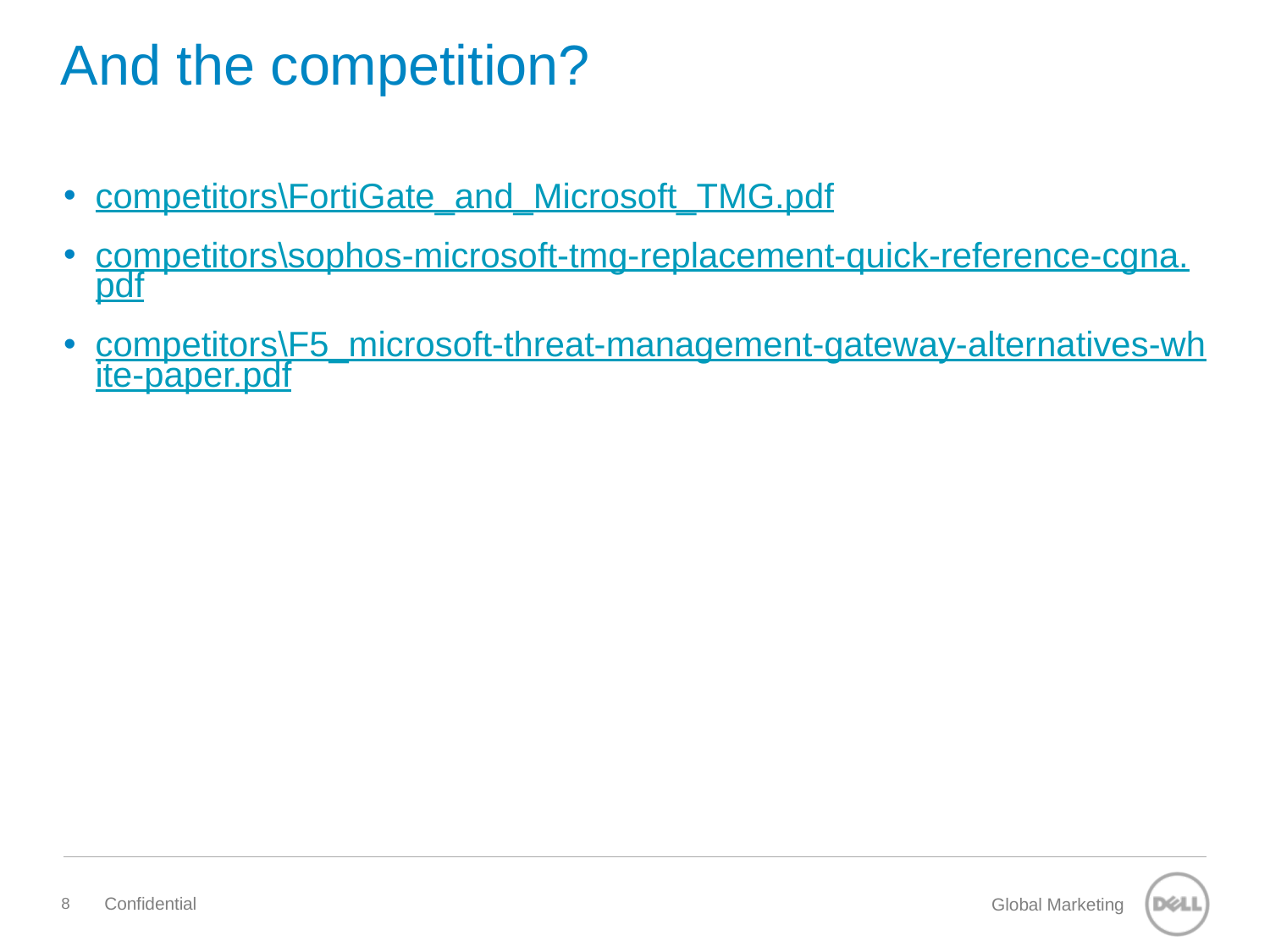

# And the competition?
competitors\FortiGate_and_Microsoft_TMG.pdf
competitors\sophos-microsoft-tmg-replacement-quick-reference-cgna.pdf
competitors\F5_microsoft-threat-management-gateway-alternatives-white-paper.pdf